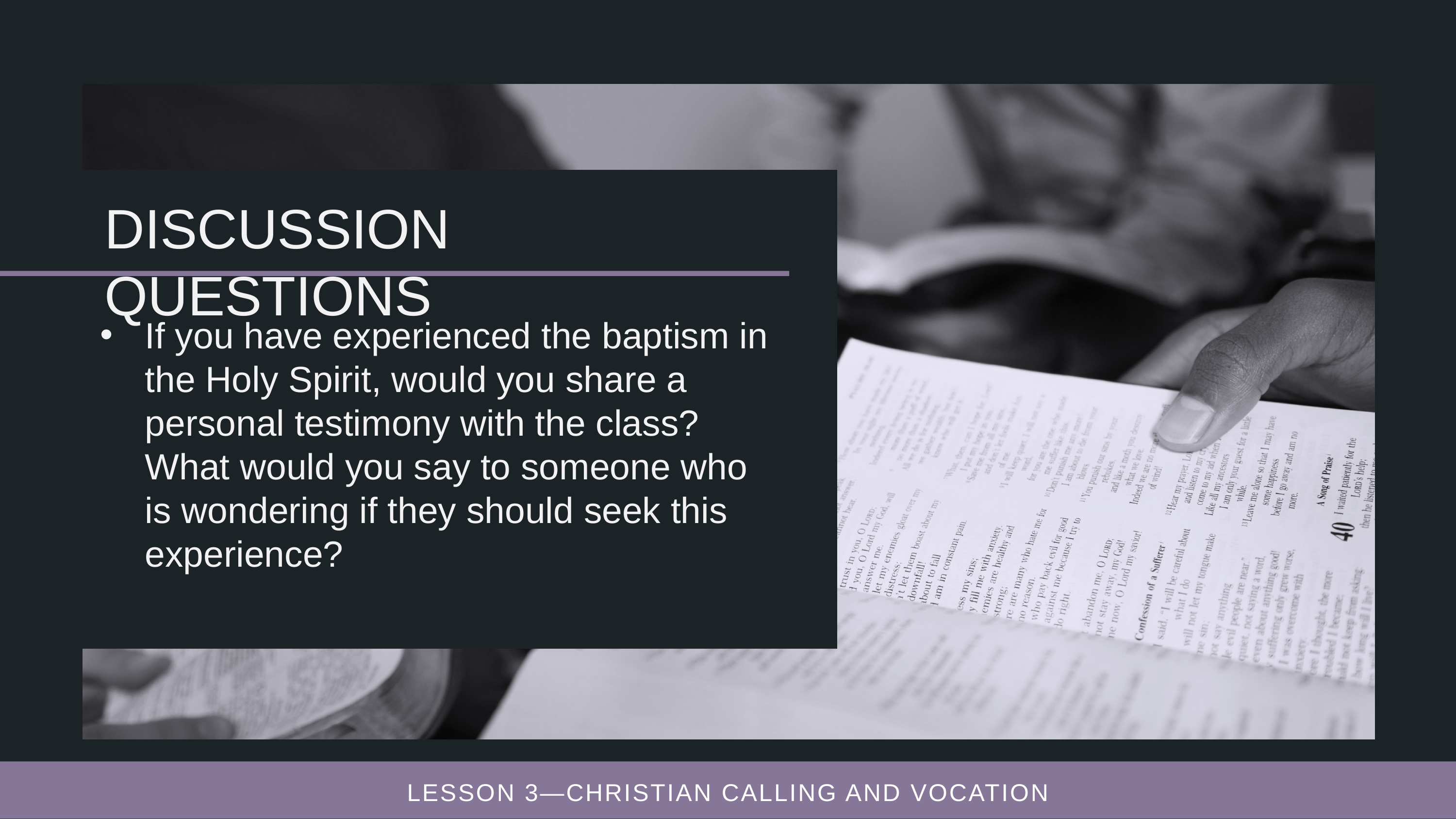

If you have experienced the baptism in the Holy Spirit, would you share a personal testimony with the class? What would you say to someone who is wondering if they should seek this experience?